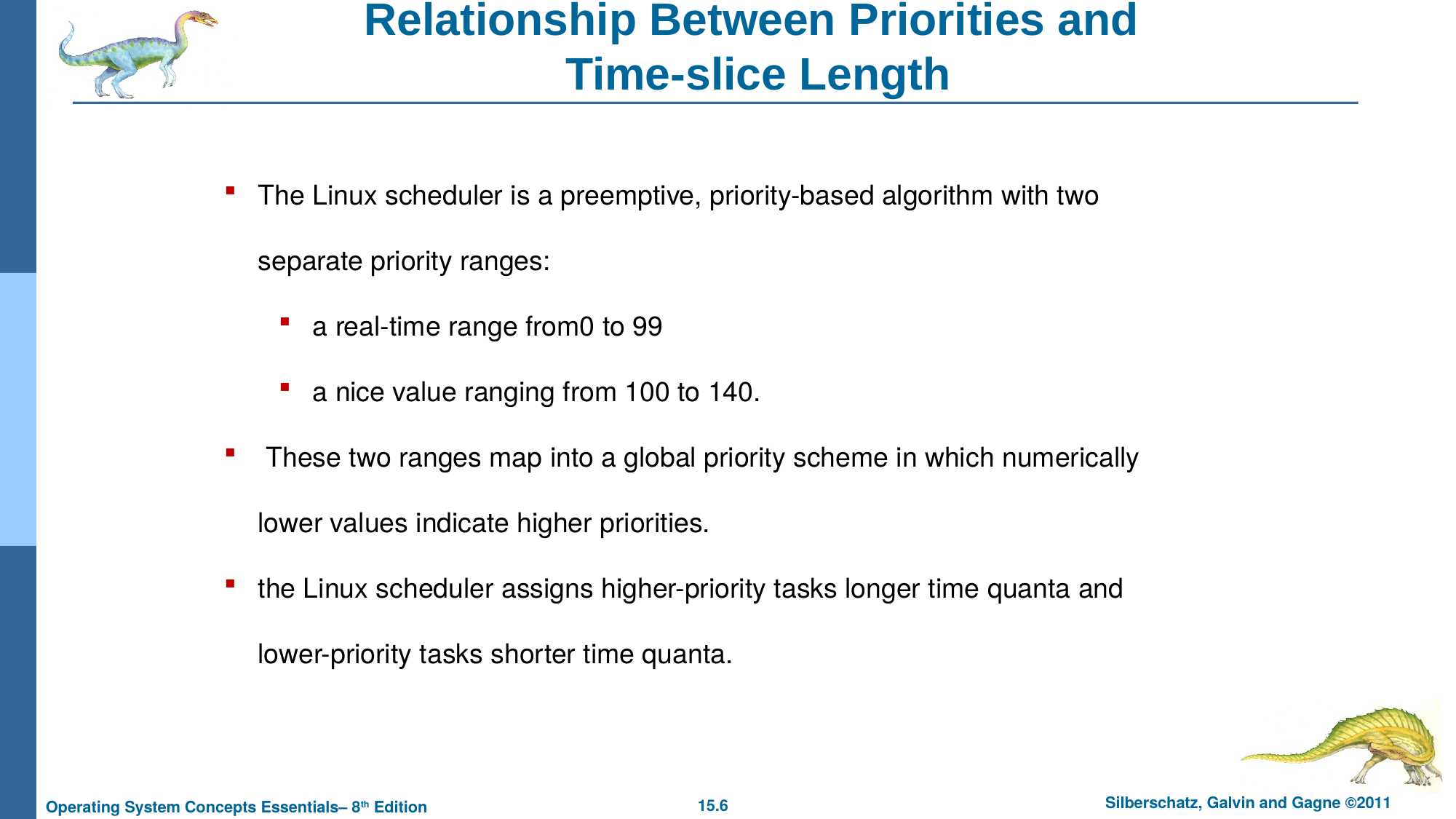

# Relationship Between Priorities and Time-slice Length
The Linux scheduler is a preemptive, priority-based algorithm with two separate priority ranges:
a real-time range from0 to 99
a nice value ranging from 100 to 140.
 These two ranges map into a global priority scheme in which numerically lower values indicate higher priorities.
the Linux scheduler assigns higher-priority tasks longer time quanta and lower-priority tasks shorter time quanta.